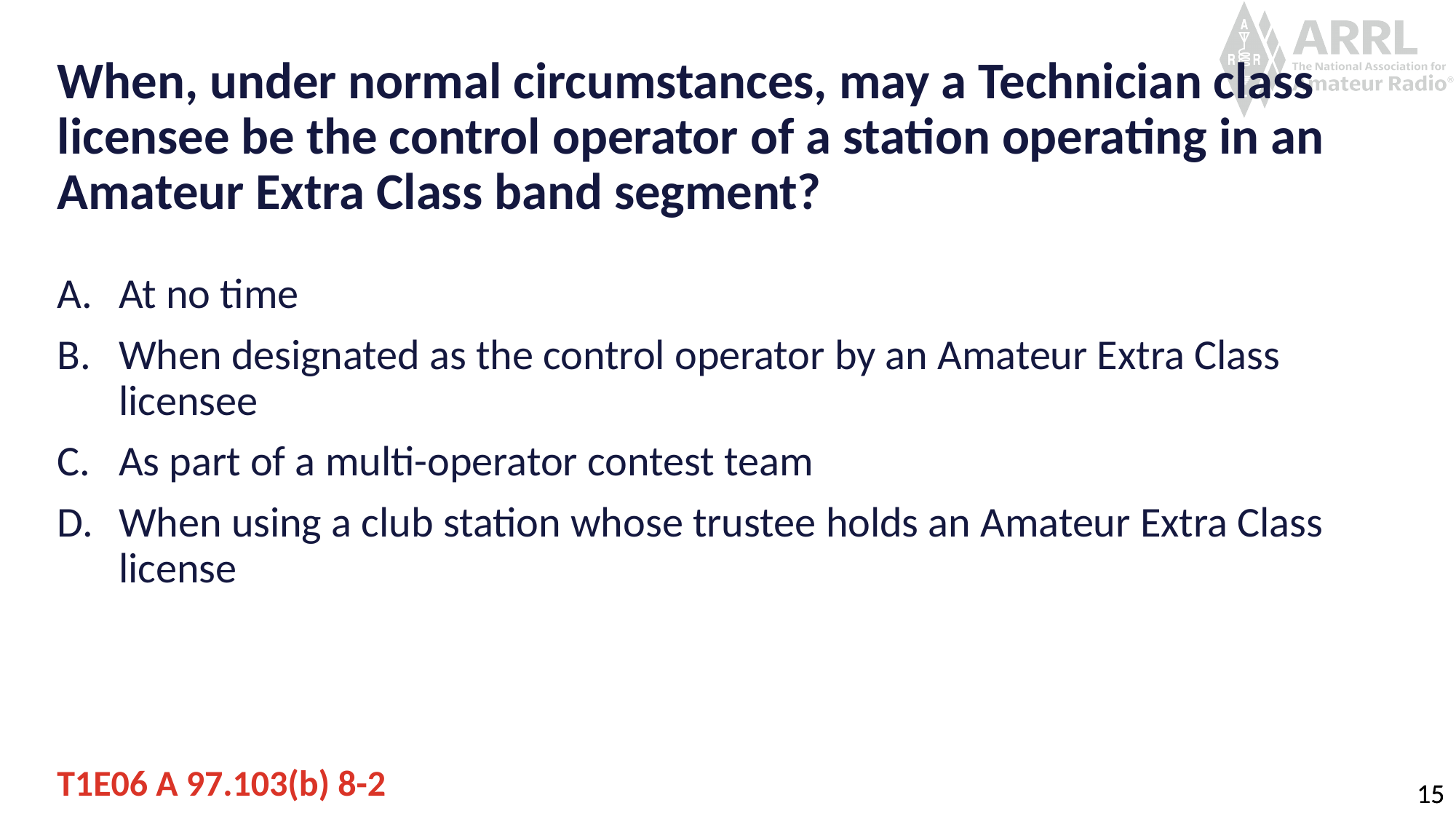

# When, under normal circumstances, may a Technician class licensee be the control operator of a station operating in an Amateur Extra Class band segment?
At no time
When designated as the control operator by an Amateur Extra Class licensee
As part of a multi-operator contest team
When using a club station whose trustee holds an Amateur Extra Class license
T1E06 A 97.103(b) 8-2